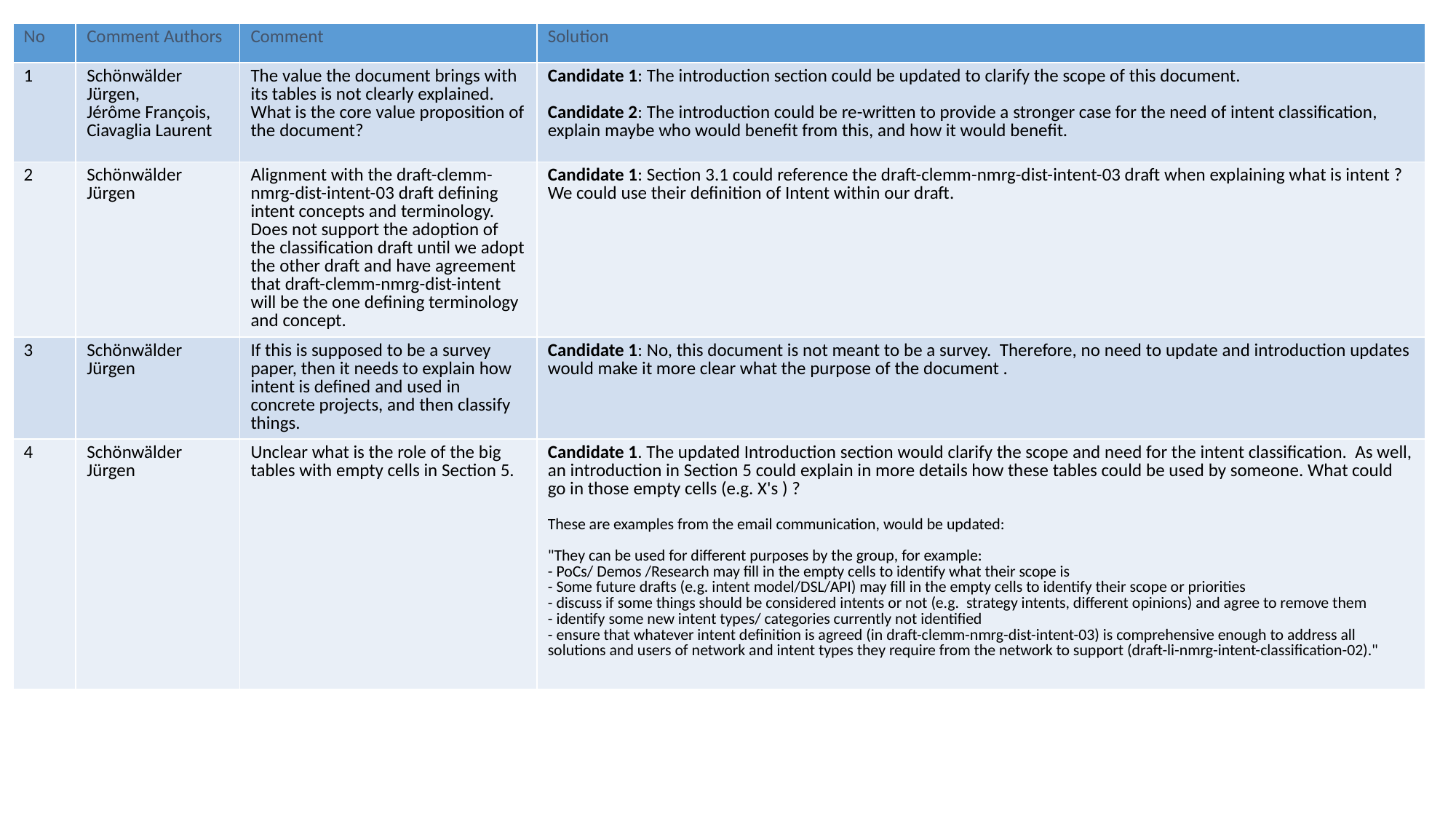

| No | Comment Authors | Comment | Solution |
| --- | --- | --- | --- |
| 1 | Schönwälder Jürgen, Jérôme François, Ciavaglia Laurent | The value the document brings with its tables is not clearly explained. What is the core value proposition of the document? | Candidate 1: The introduction section could be updated to clarify the scope of this document. Candidate 2: The introduction could be re-written to provide a stronger case for the need of intent classification, explain maybe who would benefit from this, and how it would benefit. |
| 2 | Schönwälder Jürgen | Alignment with the draft-clemm-nmrg-dist-intent-03 draft defining intent concepts and terminology. Does not support the adoption of the classification draft until we adopt the other draft and have agreement that draft-clemm-nmrg-dist-intent will be the one defining terminology and concept. | Candidate 1: Section 3.1 could reference the draft-clemm-nmrg-dist-intent-03 draft when explaining what is intent ? We could use their definition of Intent within our draft. |
| 3 | Schönwälder Jürgen | If this is supposed to be a survey paper, then it needs to explain how intent is defined and used in concrete projects, and then classify things. | Candidate 1: No, this document is not meant to be a survey. Therefore, no need to update and introduction updates would make it more clear what the purpose of the document . |
| 4 | Schönwälder Jürgen | Unclear what is the role of the big tables with empty cells in Section 5. | Candidate 1. The updated Introduction section would clarify the scope and need for the intent classification. As well, an introduction in Section 5 could explain in more details how these tables could be used by someone. What could go in those empty cells (e.g. X's ) ? These are examples from the email communication, would be updated: "They can be used for different purposes by the group, for example: - PoCs/ Demos /Research may fill in the empty cells to identify what their scope is - Some future drafts (e.g. intent model/DSL/API) may fill in the empty cells to identify their scope or priorities - discuss if some things should be considered intents or not (e.g. strategy intents, different opinions) and agree to remove them - identify some new intent types/ categories currently not identified - ensure that whatever intent definition is agreed (in draft-clemm-nmrg-dist-intent-03) is comprehensive enough to address all solutions and users of network and intent types they require from the network to support (draft-li-nmrg-intent-classification-02)." |